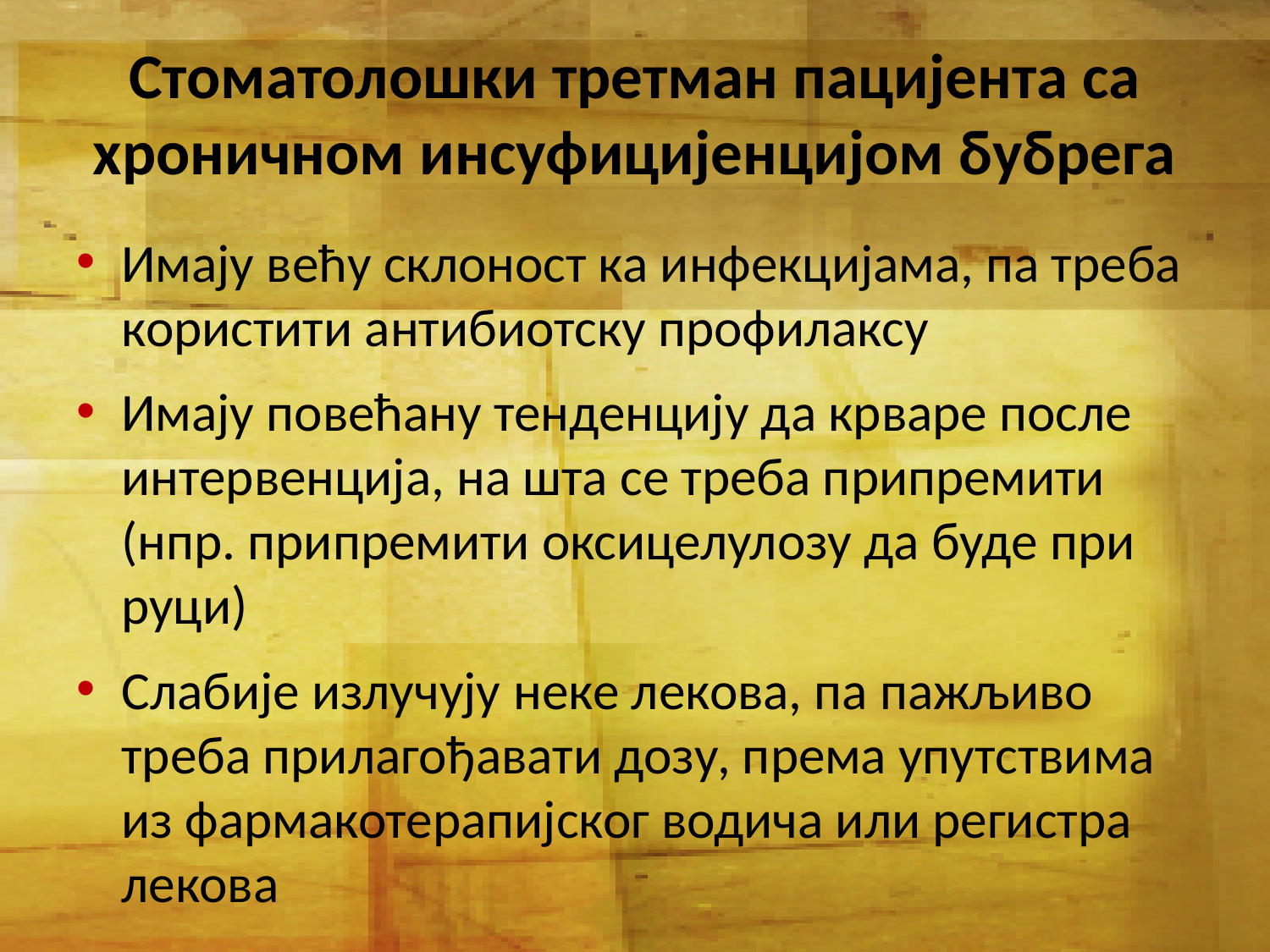

# Стоматолошки третман пацијента са хроничном инсуфицијенцијом бубрега
Имају већу склоност ка инфекцијама, па треба користити антибиотску профилаксу
Имају повећану тенденцију да крваре после интервенција, на шта се треба припремити (нпр. припремити оксицелулозу да буде при руци)
Слабије излучују неке лекова, па пажљиво треба прилагођавати дозу, према упутствима из фармакотерапијског водича или регистра лекова